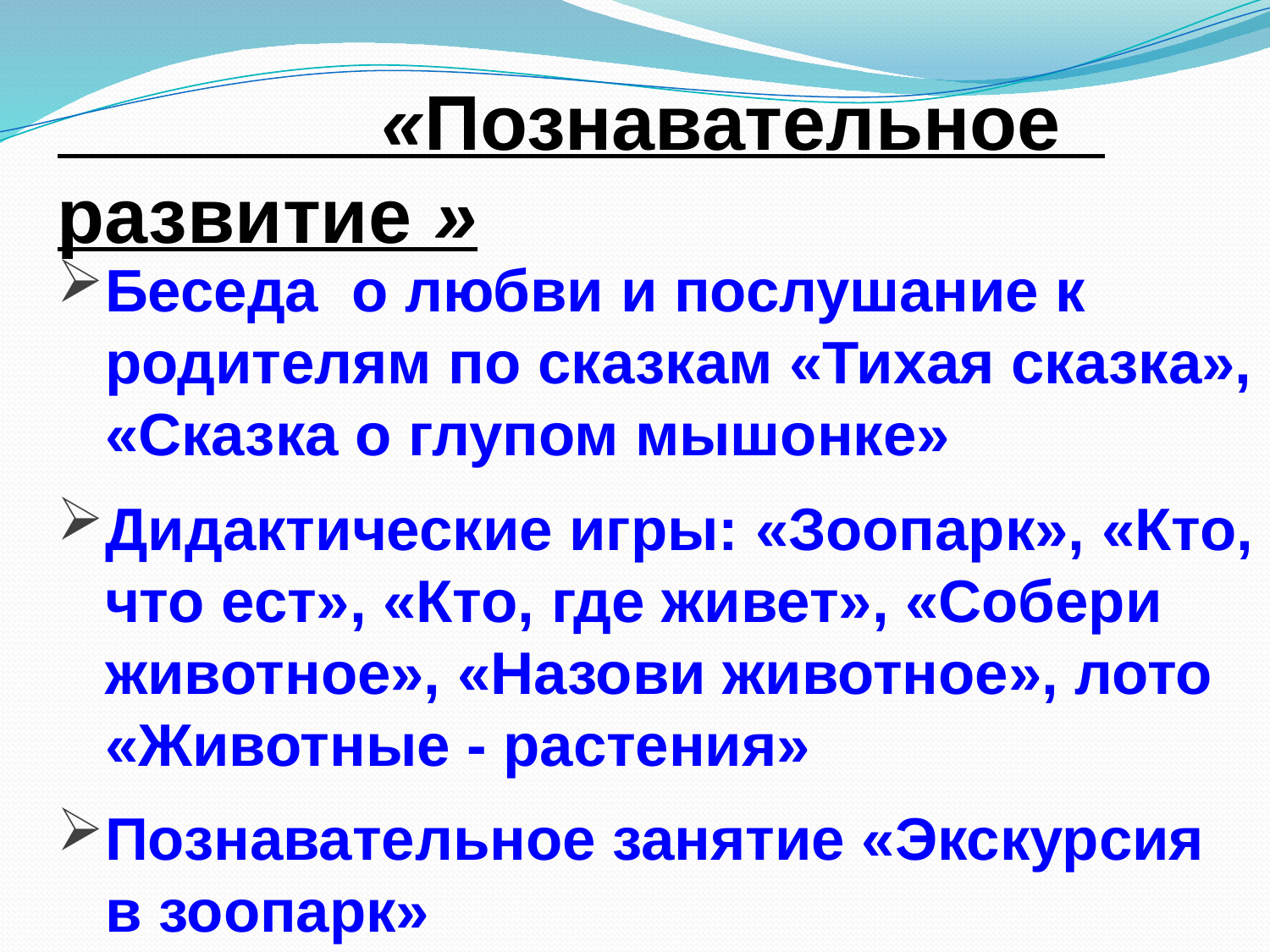

«Познавательное   развитие »
Беседа  о любви и послушание к родителям по сказкам «Тихая сказка», «Сказка о глупом мышонке»
Дидактические игры: «Зоопарк», «Кто, что ест», «Кто, где живет», «Собери животное», «Назови животное», лото «Животные - растения»
Познавательное занятие «Экскурсия в зоопарк»